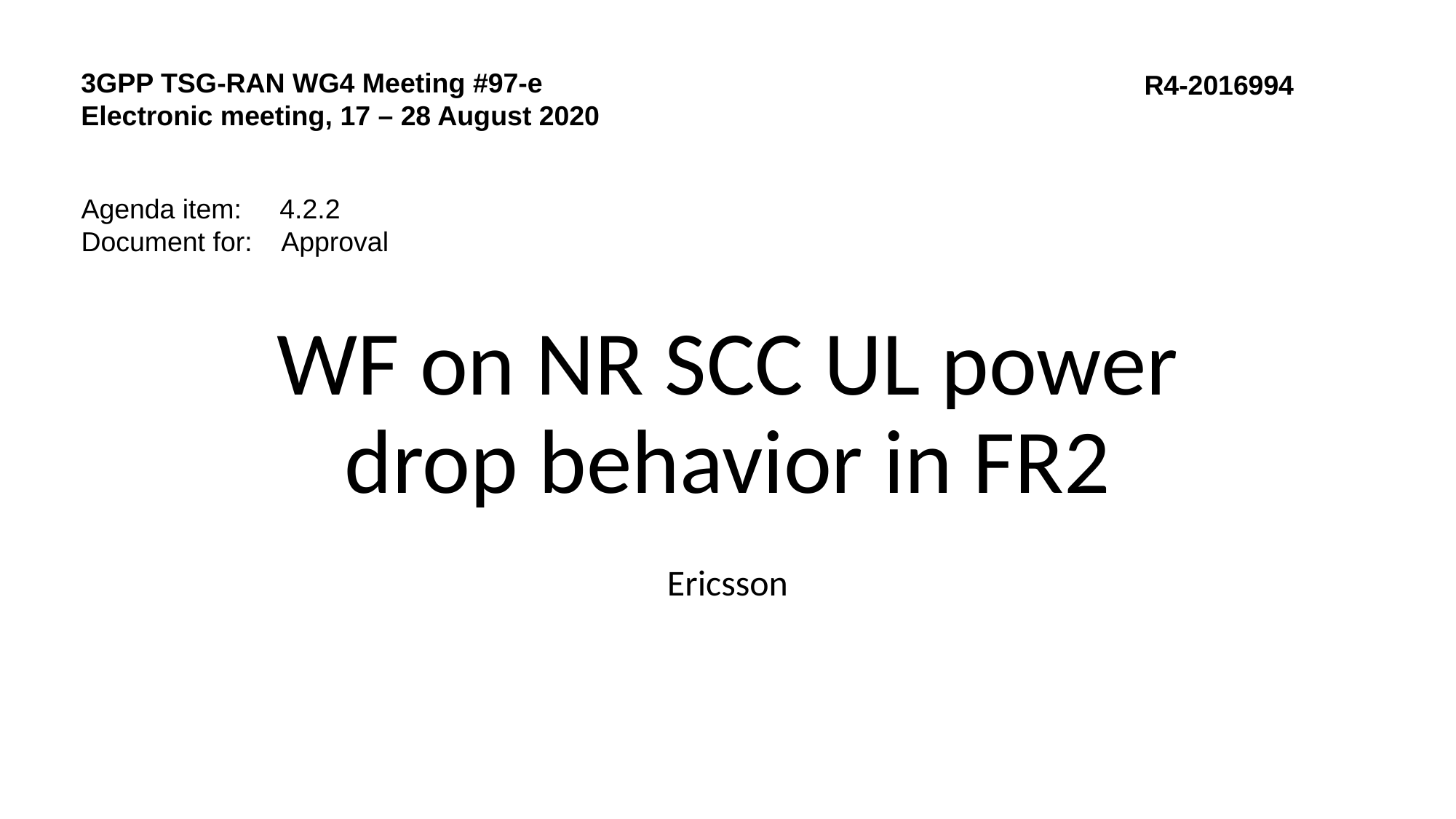

3GPP TSG-RAN WG4 Meeting #97-e
Electronic meeting, 17 – 28 August 2020
R4-2016994
Agenda item:     4.2.2
Document for:    Approval
# WF on NR SCC UL power drop behavior in FR2
Ericsson